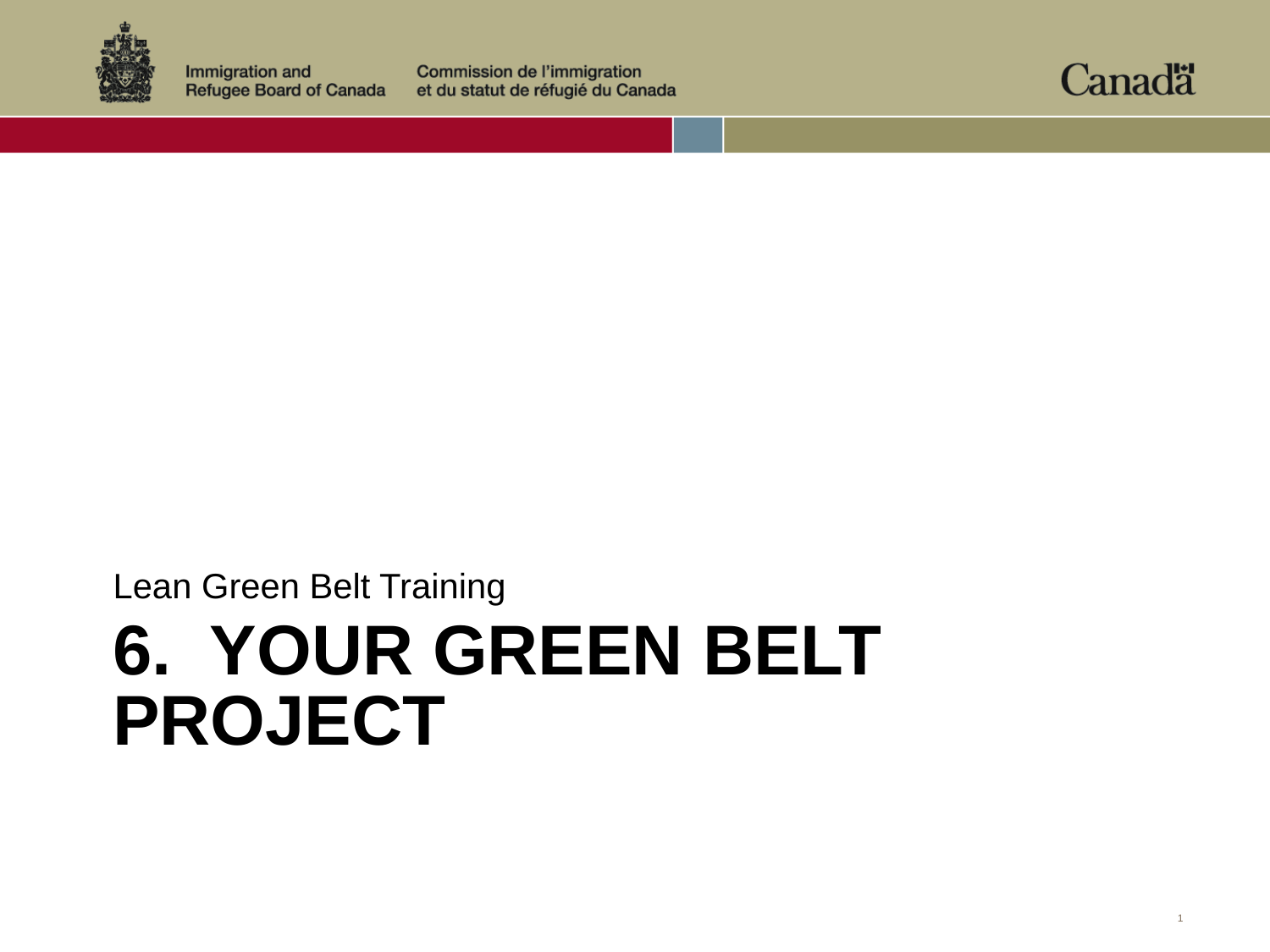

Lean Green Belt Training
# 6.  YoUR Green Belt Project
1